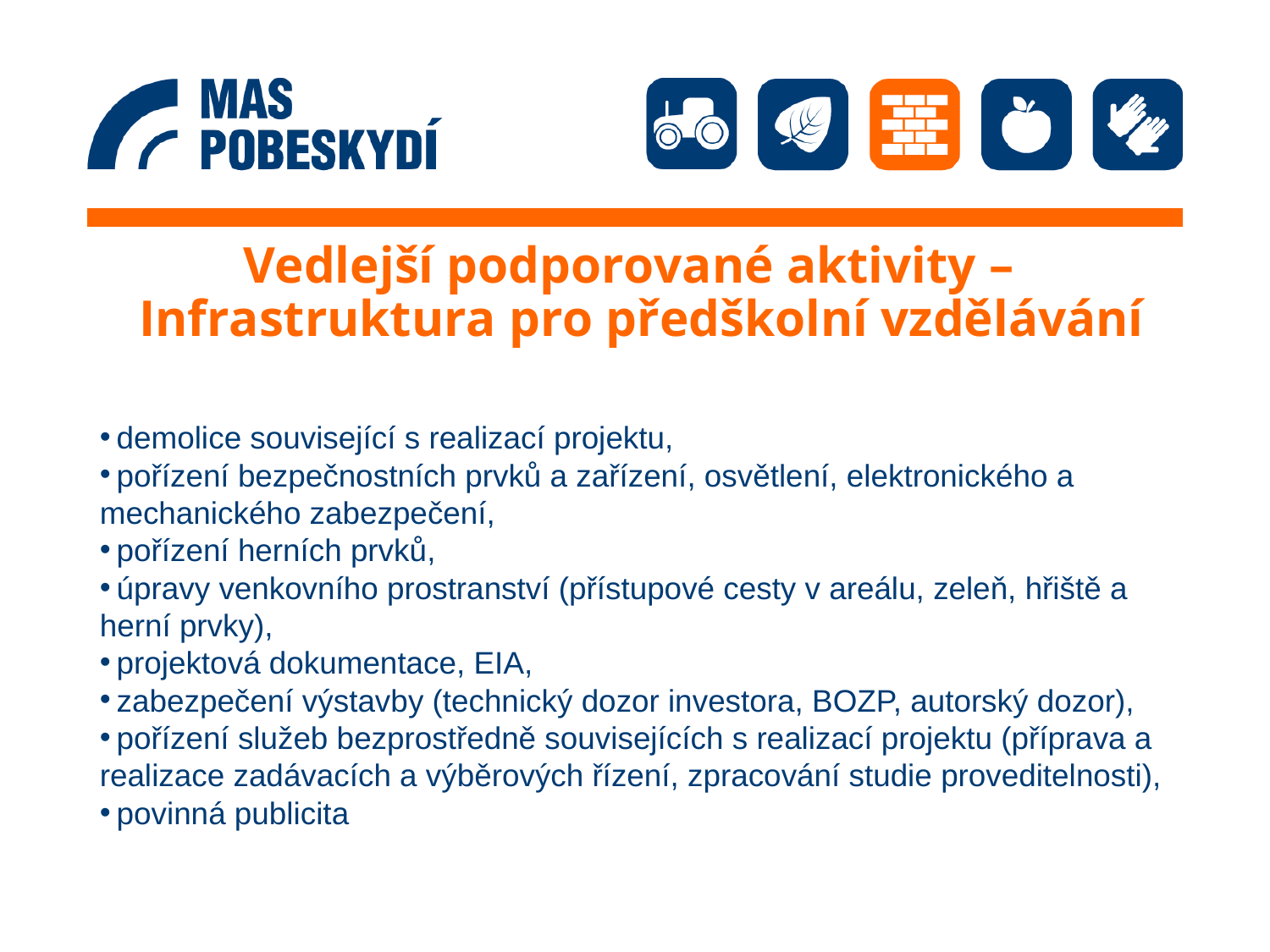

# Vedlejší podporované aktivity – Infrastruktura pro předškolní vzdělávání
 demolice související s realizací projektu,
 pořízení bezpečnostních prvků a zařízení, osvětlení, elektronického a mechanického zabezpečení,
 pořízení herních prvků,
 úpravy venkovního prostranství (přístupové cesty v areálu, zeleň, hřiště a herní prvky),
 projektová dokumentace, EIA,
 zabezpečení výstavby (technický dozor investora, BOZP, autorský dozor),
 pořízení služeb bezprostředně souvisejících s realizací projektu (příprava a realizace zadávacích a výběrových řízení, zpracování studie proveditelnosti),
 povinná publicita